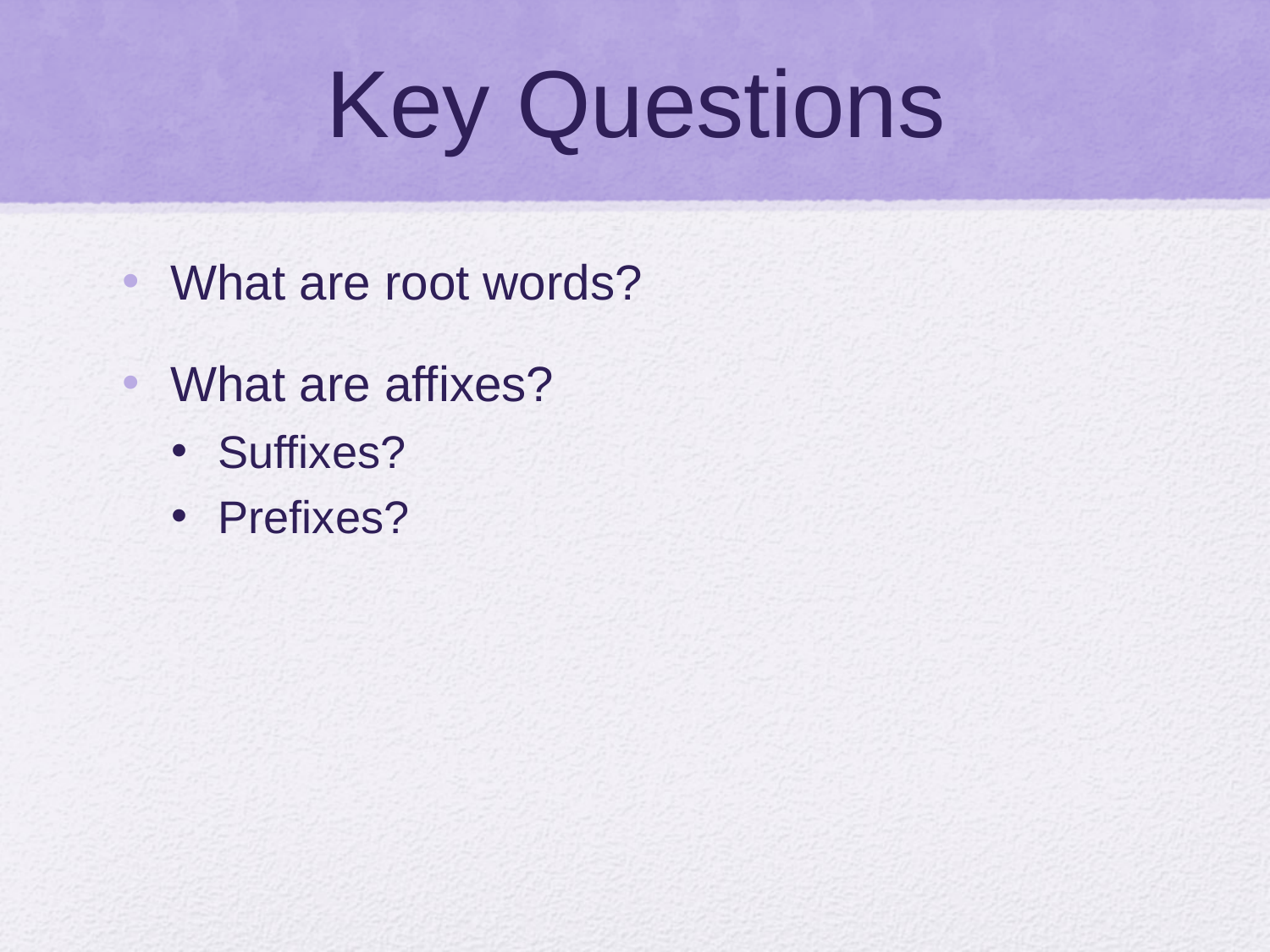

# Key Questions
What are root words?
What are affixes?
Suffixes?
Prefixes?